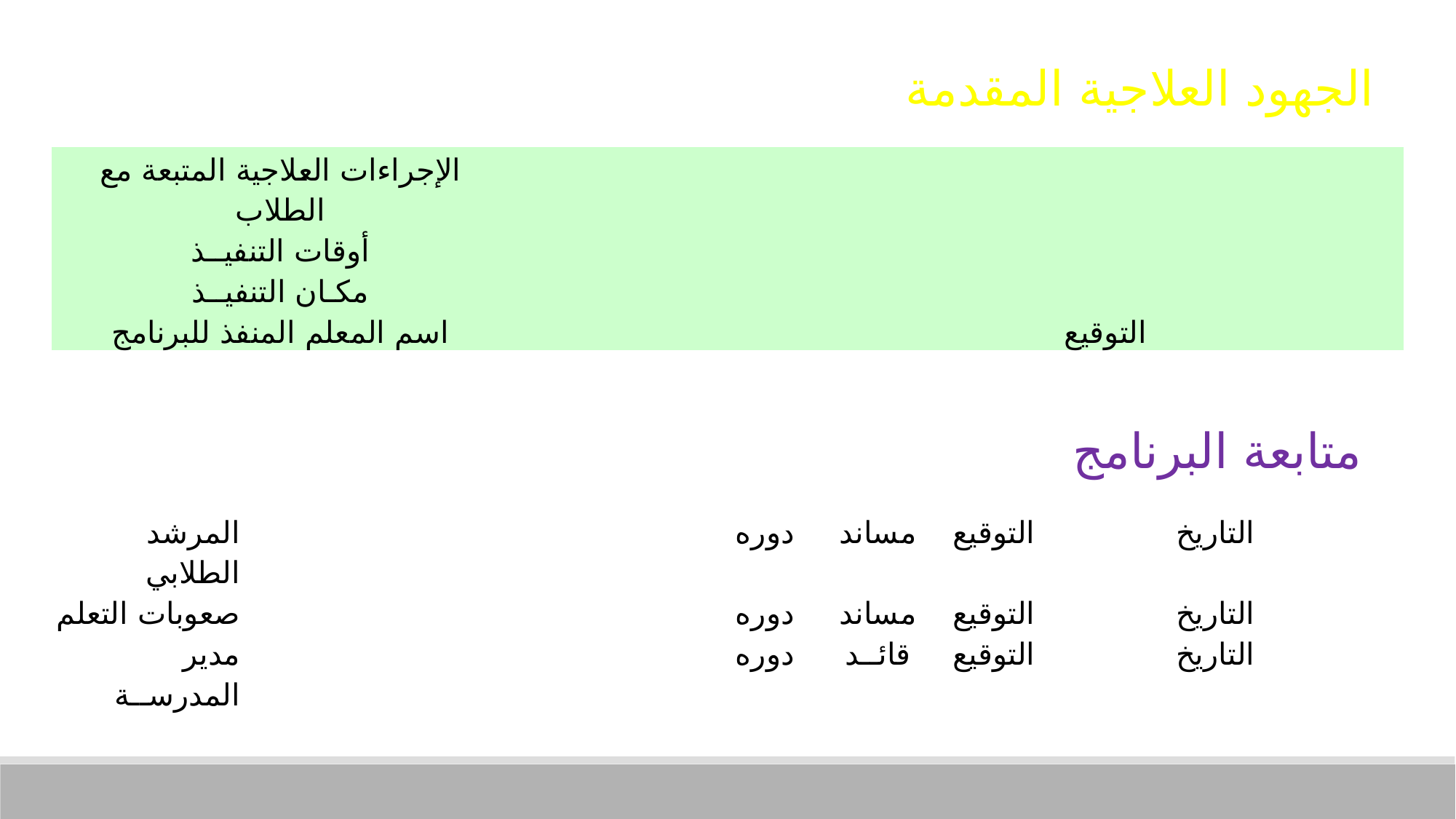

الجهود العلاجية المقدمة
| الإجراءات العلاجية المتبعة مع الطلاب |  |  |  |
| --- | --- | --- | --- |
| أوقات التنفيــذ |  |  |  |
| مكـان التنفيــذ |  |  |  |
| اسم المعلم المنفذ للبرنامج |  | التوقيع |  |
متابعة البرنامج
| المرشد الطلابي |  | دوره | مساند | التوقيع |  | التاريخ |  |
| --- | --- | --- | --- | --- | --- | --- | --- |
| صعوبات التعلم |  | دوره | مساند | التوقيع |  | التاريخ |  |
| مدير المدرســة |  | دوره | قائــد | التوقيع |  | التاريخ |  |